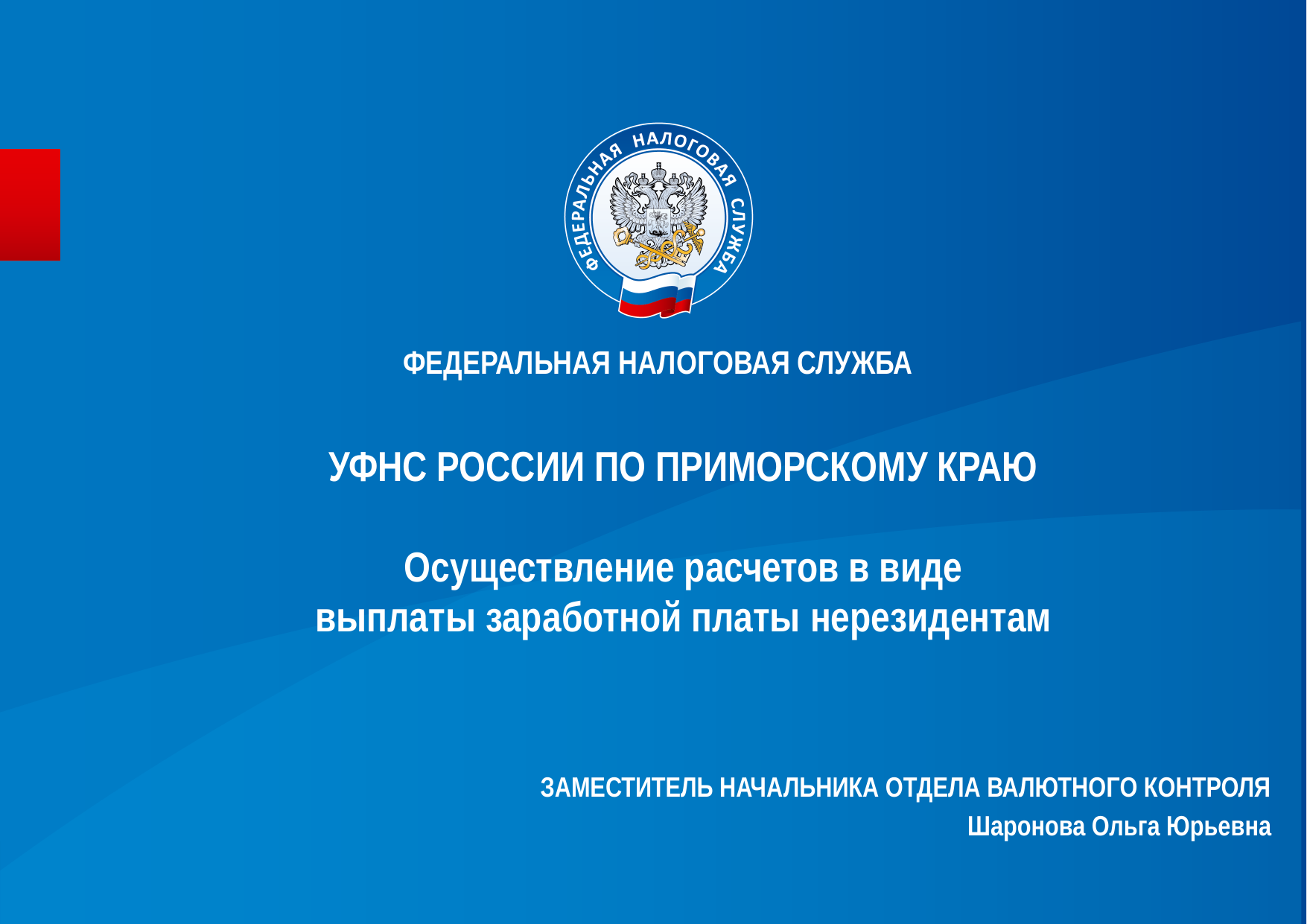

ФЕДЕРАЛЬНАЯ НАЛОГОВАЯ СЛУЖБА
# УФНС РОССИИ ПО ПРИМОРСКОМУ КРАЮ Осуществление расчетов в виде выплаты заработной платы нерезидентам
ЗАМЕСТИТЕЛЬ НАЧАЛЬНИКА ОТДЕЛА ВАЛЮТНОГО КОНТРОЛЯ
Шаронова Ольга Юрьевна